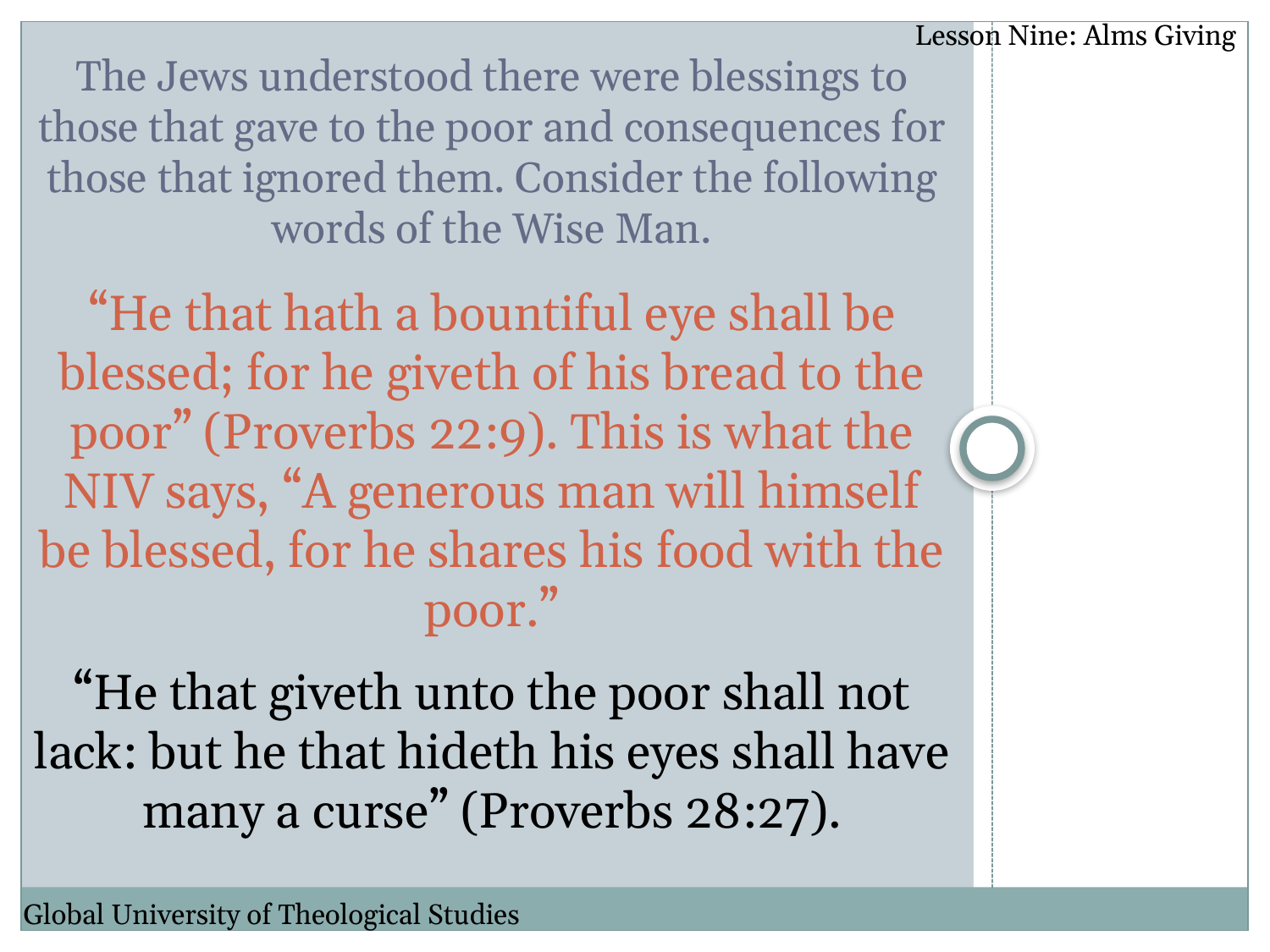

Lesson Nine: Alms Giving
The Jews understood there were blessings to those that gave to the poor and consequences for those that ignored them. Consider the following words of the Wise Man.
“He that hath a bountiful eye shall be blessed; for he giveth of his bread to the poor” (Proverbs 22:9). This is what the NIV says, “A generous man will himself be blessed, for he shares his food with the poor.”
“He that giveth unto the poor shall not lack: but he that hideth his eyes shall have many a curse” (Proverbs 28:27).
Global University of Theological Studies